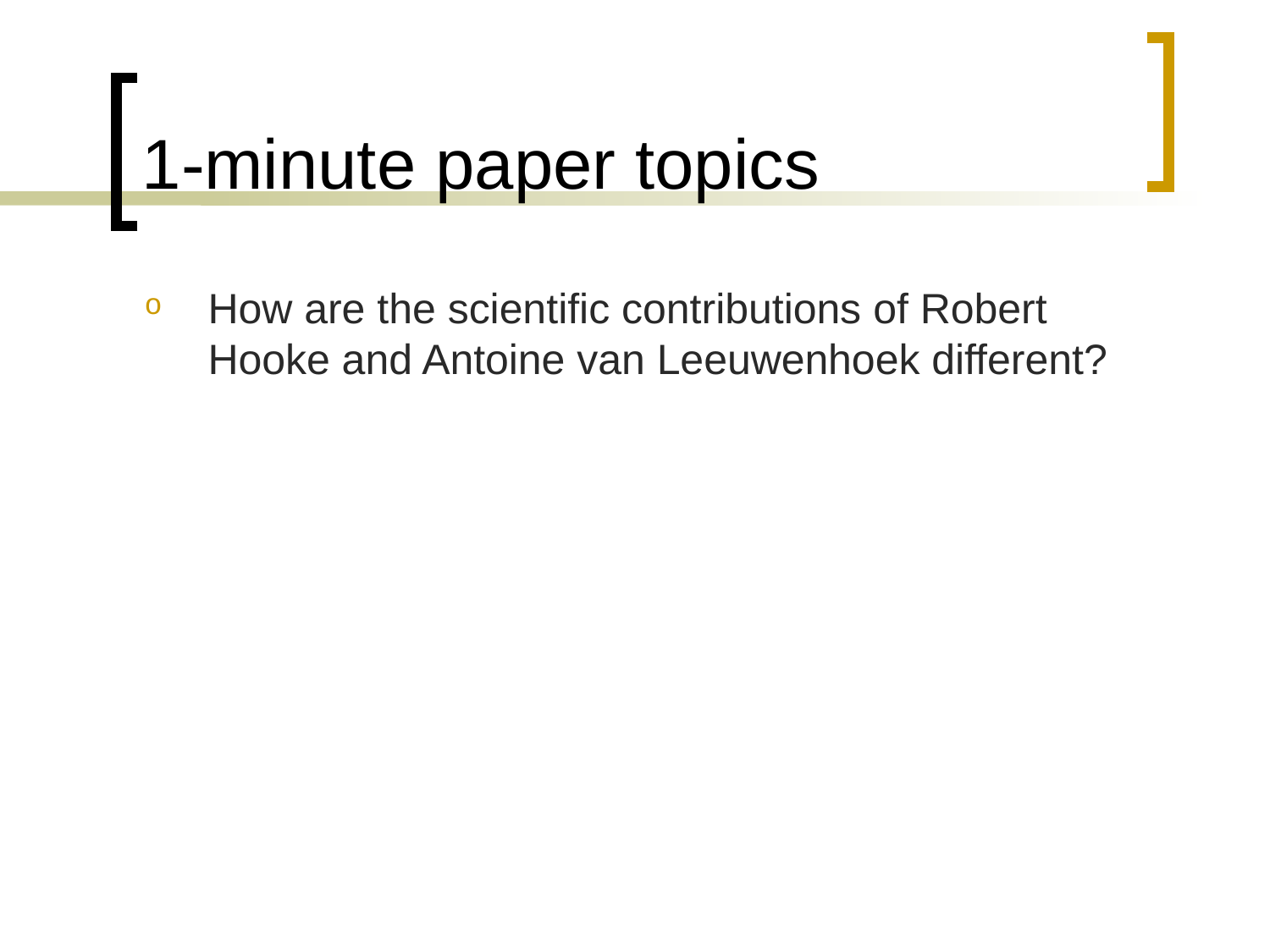

# 1-minute paper topics
How are the scientific contributions of Robert Hooke and Antoine van Leeuwenhoek different?